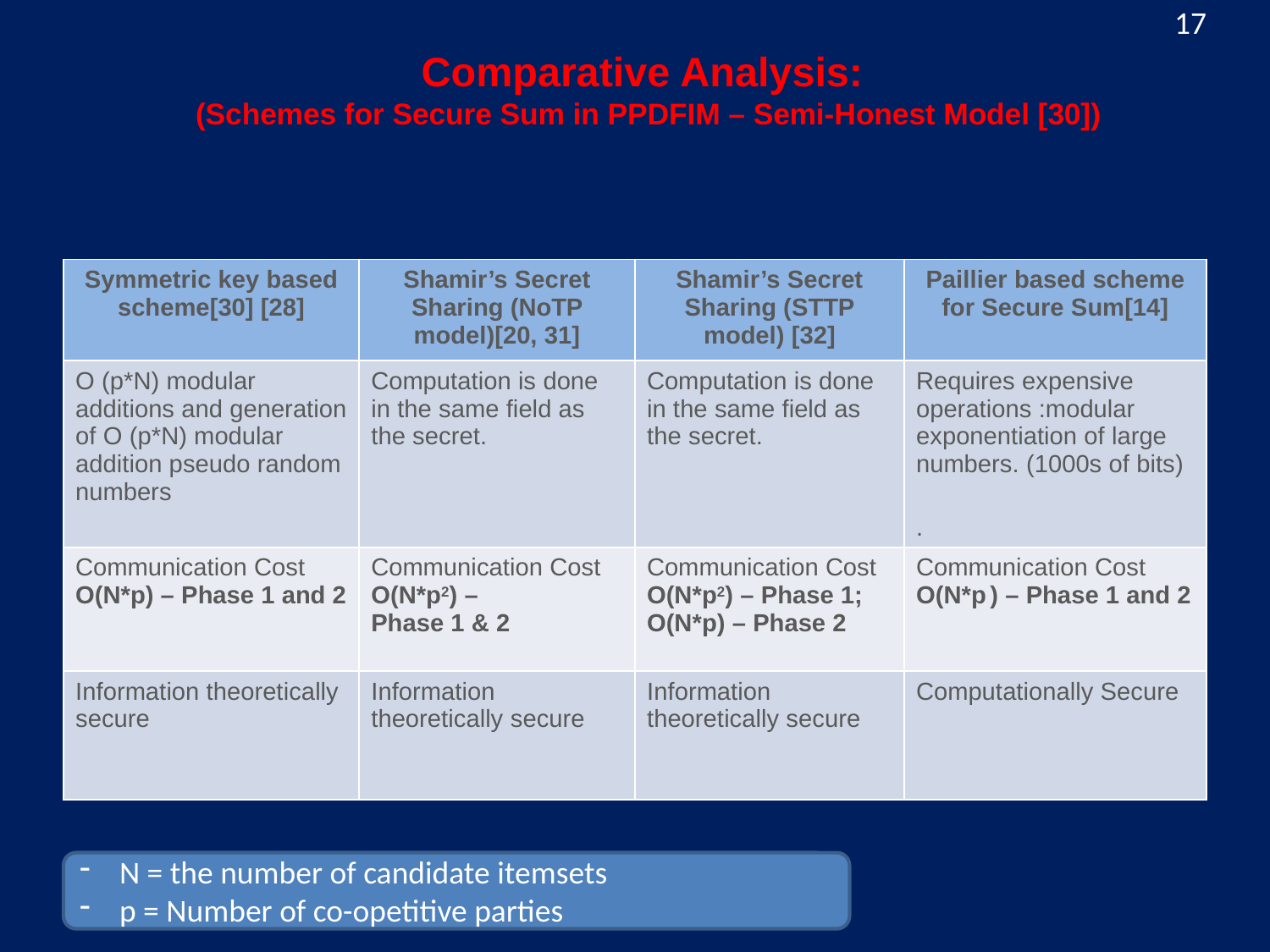

17
# Comparative Analysis: (Schemes for Secure Sum in PPDFIM – Semi-Honest Model [30])
| Symmetric key based scheme[30] [28] | Shamir’s Secret Sharing (NoTP model)[20, 31] | Shamir’s Secret Sharing (STTP model) [32] | Paillier based scheme for Secure Sum[14] |
| --- | --- | --- | --- |
| O (p\*N) modular additions and generation of O (p\*N) modular addition pseudo random numbers | Computation is done in the same field as the secret. | Computation is done in the same field as the secret. | Requires expensive operations :modular exponentiation of large numbers. (1000s of bits) . |
| Communication Cost O(N\*p) – Phase 1 and 2 | Communication Cost O(N\*p2) – Phase 1 & 2 | Communication Cost O(N\*p2) – Phase 1; O(N\*p) – Phase 2 | Communication Cost O(N\*p ) – Phase 1 and 2 |
| Information theoretically secure | Information theoretically secure | Information theoretically secure | Computationally Secure |
N = the number of candidate itemsets
p = Number of co-opetitive parties